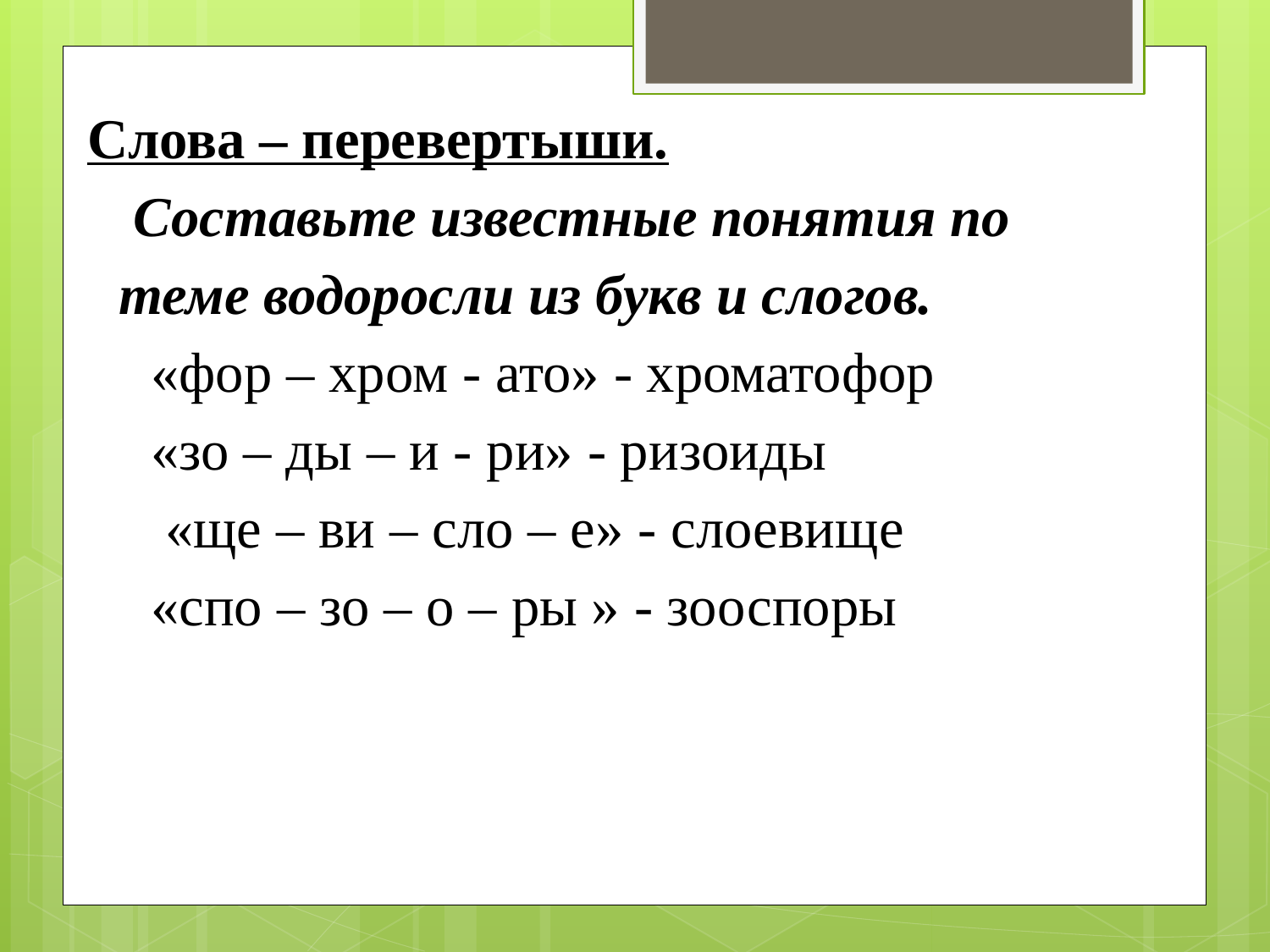

Слова – перевертыши.
 Составьте известные понятия по теме водоросли из букв и слогов.
«фор – хром - ато» - хроматофор
«зо – ды – и - ри» - ризоиды
 «ще – ви – сло – е» - слоевище
«спо – зо – о – ры » - зооспоры